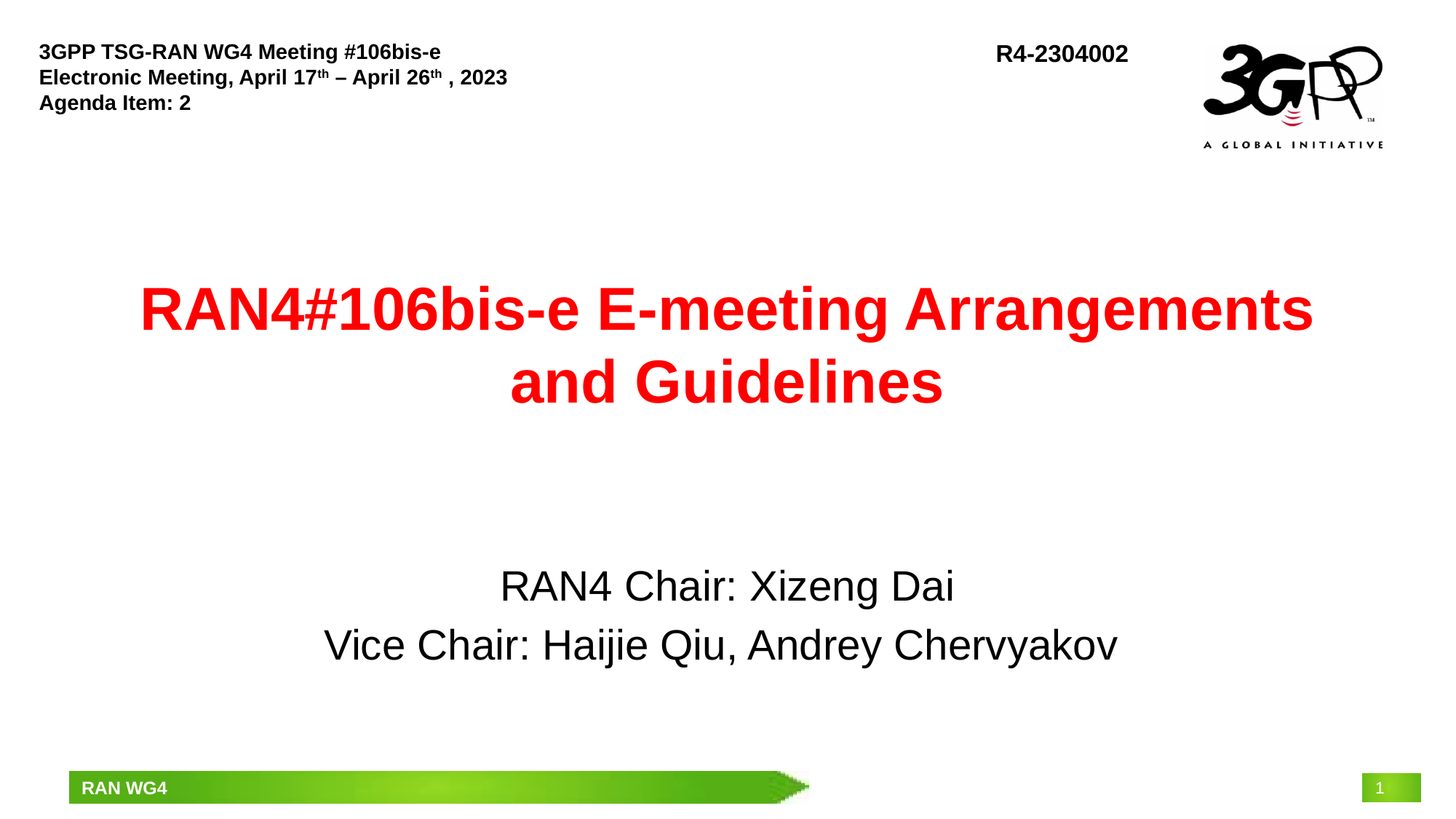

3GPP TSG-RAN WG4 Meeting #106bis-e
Electronic Meeting, April 17th – April 26th , 2023
Agenda Item: 2
R4-2304002
# RAN4#106bis-e E-meeting Arrangements and Guidelines
RAN4 Chair: Xizeng Dai
Vice Chair: Haijie Qiu, Andrey Chervyakov